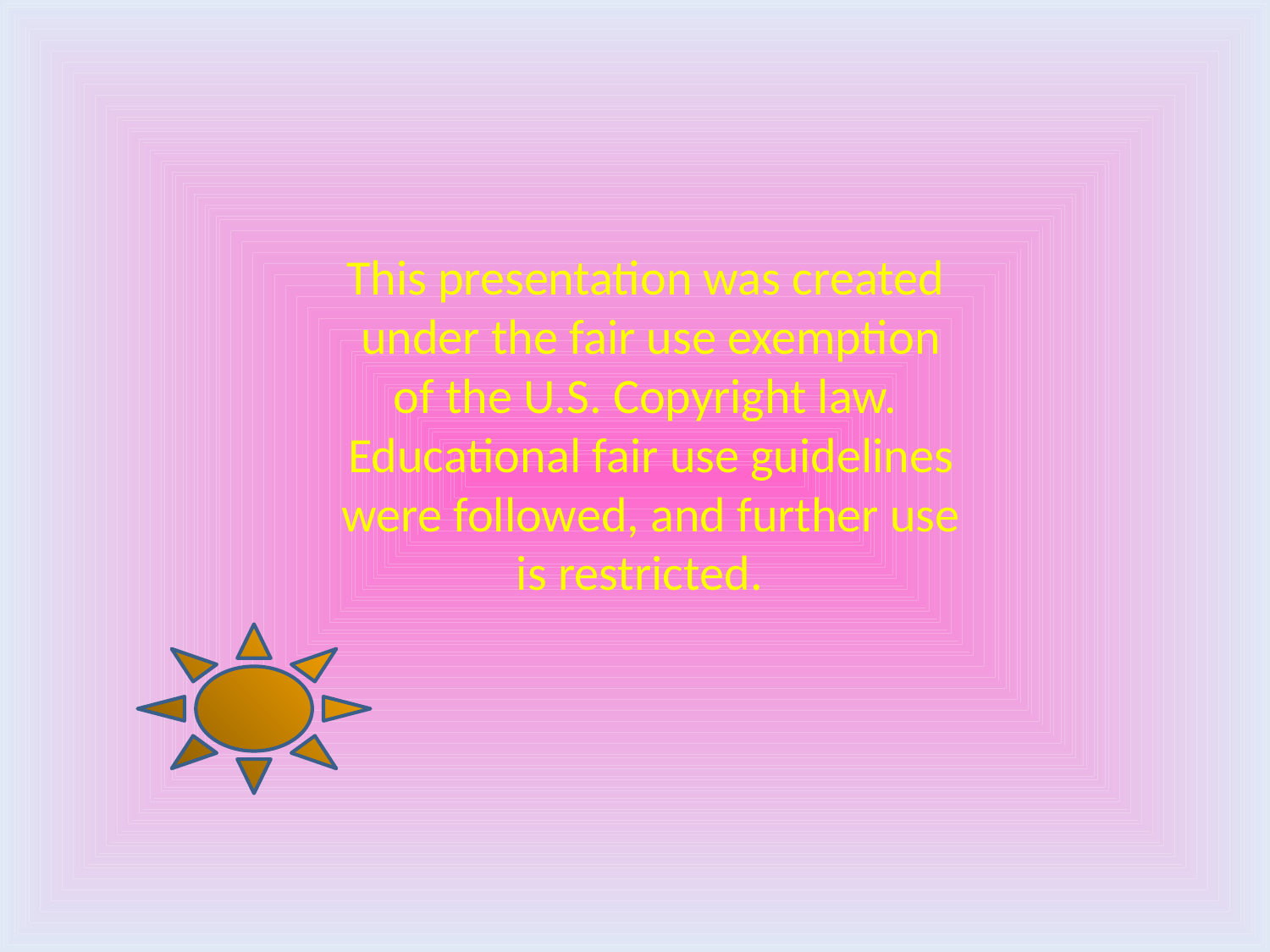

# This presentation was created  under the fair use exemption of the U.S. Copyright law.  Educational fair use guidelines were followed, and further use is restricted.